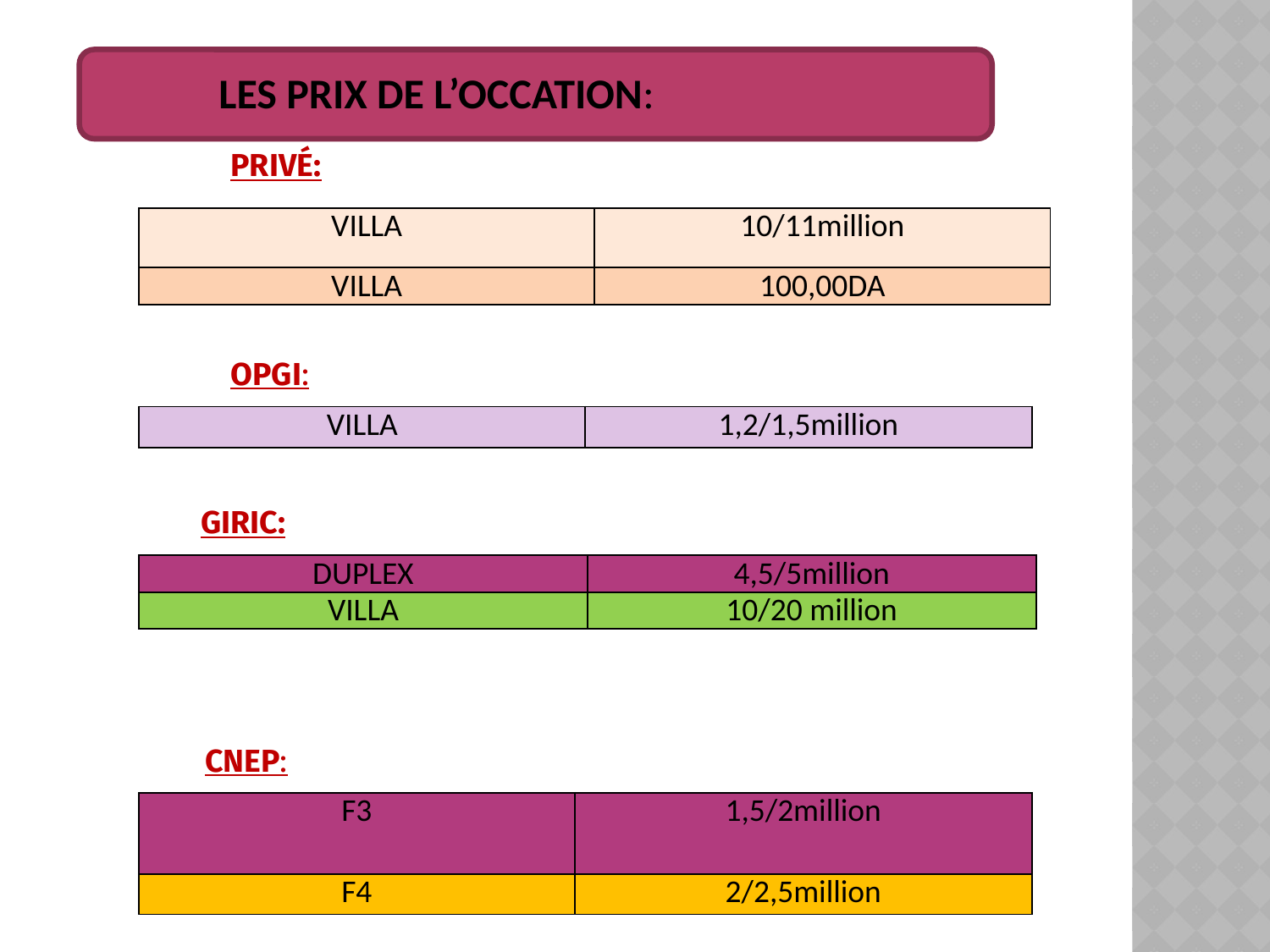

LES PRIX DE L’OCCATION:

PRIVÉ:
| VILLA | 10/11million |
| --- | --- |
| VILLA | 100,00DA |
OPGI:
| VILLA | 1,2/1,5million |
| --- | --- |
GIRIC:
| DUPLEX | 4,5/5million |
| --- | --- |
| VILLA | 10/20 million |
CNEP:
| F3 | 1,5/2million |
| --- | --- |
| F4 | 2/2,5million |
2008/ 2007